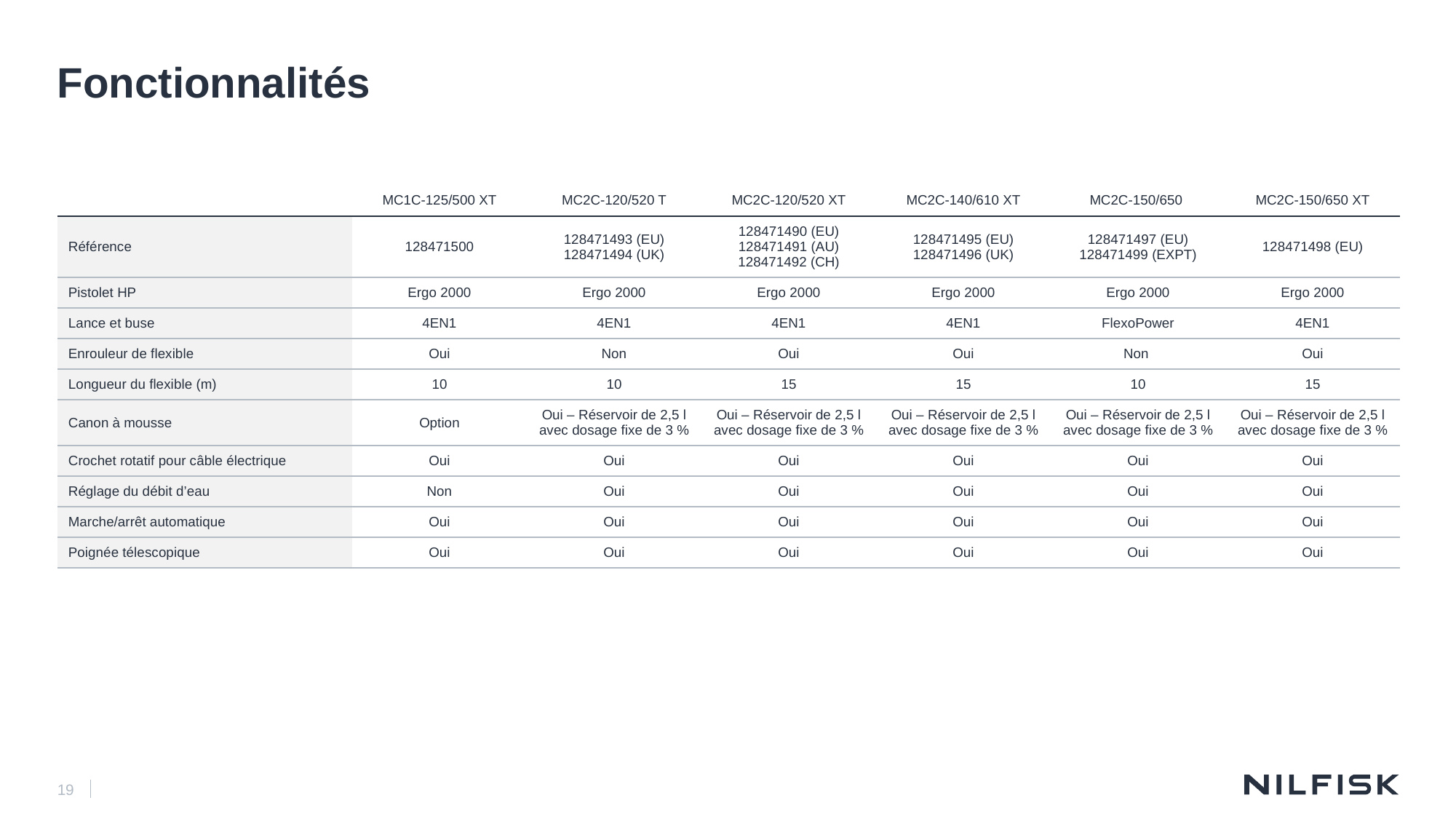

# Fonctionnalités
|  | MC1C-125/500 XT | MC2C-120/520 T | MC2C-120/520 XT | MC2C-140/610 XT | MC2C-150/650 | MC2C-150/650 XT |
| --- | --- | --- | --- | --- | --- | --- |
| Référence | 128471500 | 128471493 (EU) 128471494 (UK) | 128471490 (EU) 128471491 (AU) 128471492 (CH) | 128471495 (EU) 128471496 (UK) | 128471497 (EU) 128471499 (EXPT) | 128471498 (EU) |
| Pistolet HP | Ergo 2000 | Ergo 2000 | Ergo 2000 | Ergo 2000 | Ergo 2000 | Ergo 2000 |
| Lance et buse | 4EN1 | 4EN1 | 4EN1 | 4EN1 | FlexoPower | 4EN1 |
| Enrouleur de flexible | Oui | Non | Oui | Oui | Non | Oui |
| Longueur du flexible (m) | 10 | 10 | 15 | 15 | 10 | 15 |
| Canon à mousse | Option | Oui – Réservoir de 2,5 l avec dosage fixe de 3 % | Oui – Réservoir de 2,5 l avec dosage fixe de 3 % | Oui – Réservoir de 2,5 l avec dosage fixe de 3 % | Oui – Réservoir de 2,5 l avec dosage fixe de 3 % | Oui – Réservoir de 2,5 l avec dosage fixe de 3 % |
| Crochet rotatif pour câble électrique | Oui | Oui | Oui | Oui | Oui | Oui |
| Réglage du débit d’eau | Non | Oui | Oui | Oui | Oui | Oui |
| Marche/arrêt automatique | Oui | Oui | Oui | Oui | Oui | Oui |
| Poignée télescopique | Oui | Oui | Oui | Oui | Oui | Oui |
19